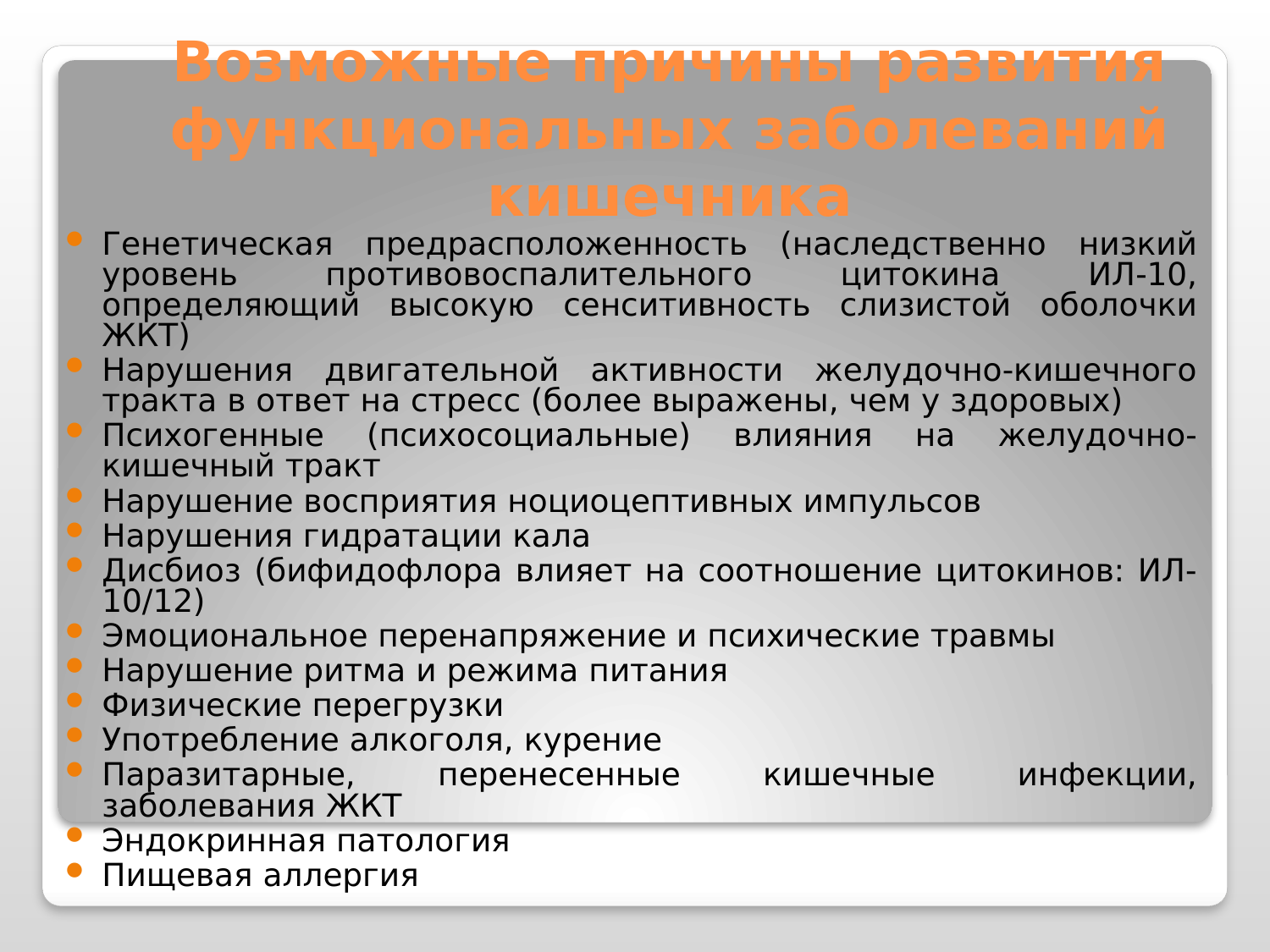

Возможные причины развития функциональных заболеваний кишечника
Генетическая предрасположенность (наследственно низкий уровень противовоспалительного цитокина ИЛ-10, определяющий высокую сенситивность слизистой оболочки ЖКТ)
Нарушения двигательной активности желудочно-кишечного тракта в ответ на стресс (более выражены, чем у здоровых)
Психогенные (психосоциальные) влияния на желудочно-кишечный тракт
Нарушение восприятия ноциоцептивных импульсов
Нарушения гидратации кала
Дисбиоз (бифидофлора влияет на соотношение цитокинов: ИЛ-10/12)
Эмоциональное перенапряжение и психические травмы
Нарушение ритма и режима питания
Физические перегрузки
Употребление алкоголя, курение
Паразитарные, перенесенные кишечные инфекции, заболевания ЖКТ
Эндокринная патология
Пищевая аллергия